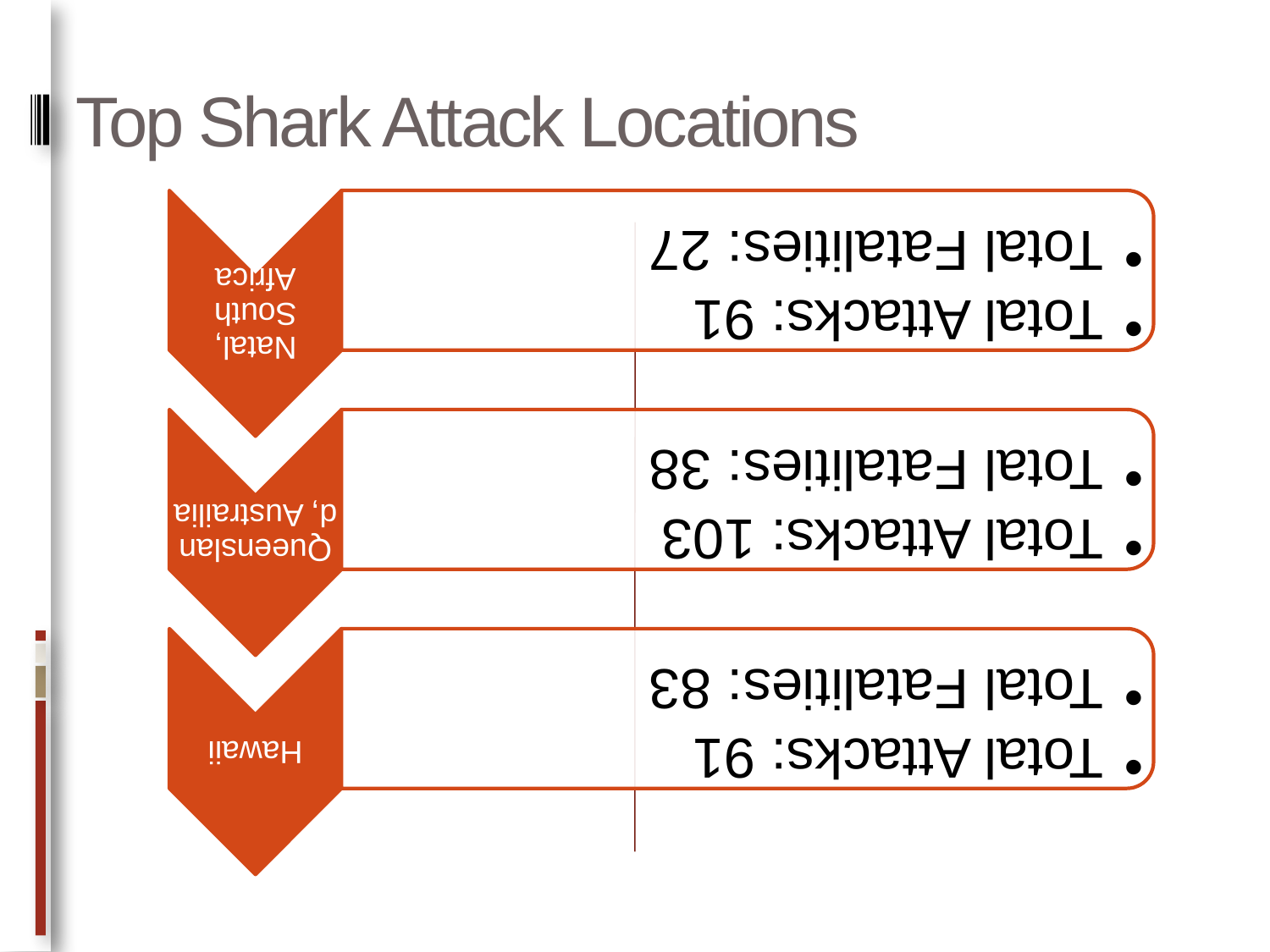

# Top Shark Attack Locations
Natal, South Africa
Total Attacks: 91
Total Fatalities: 27
Queensland, Austrailia
Total Attacks: 103
Total Fatalities: 38
Hawaii
Total Attacks: 91
Total Fatalities: 83